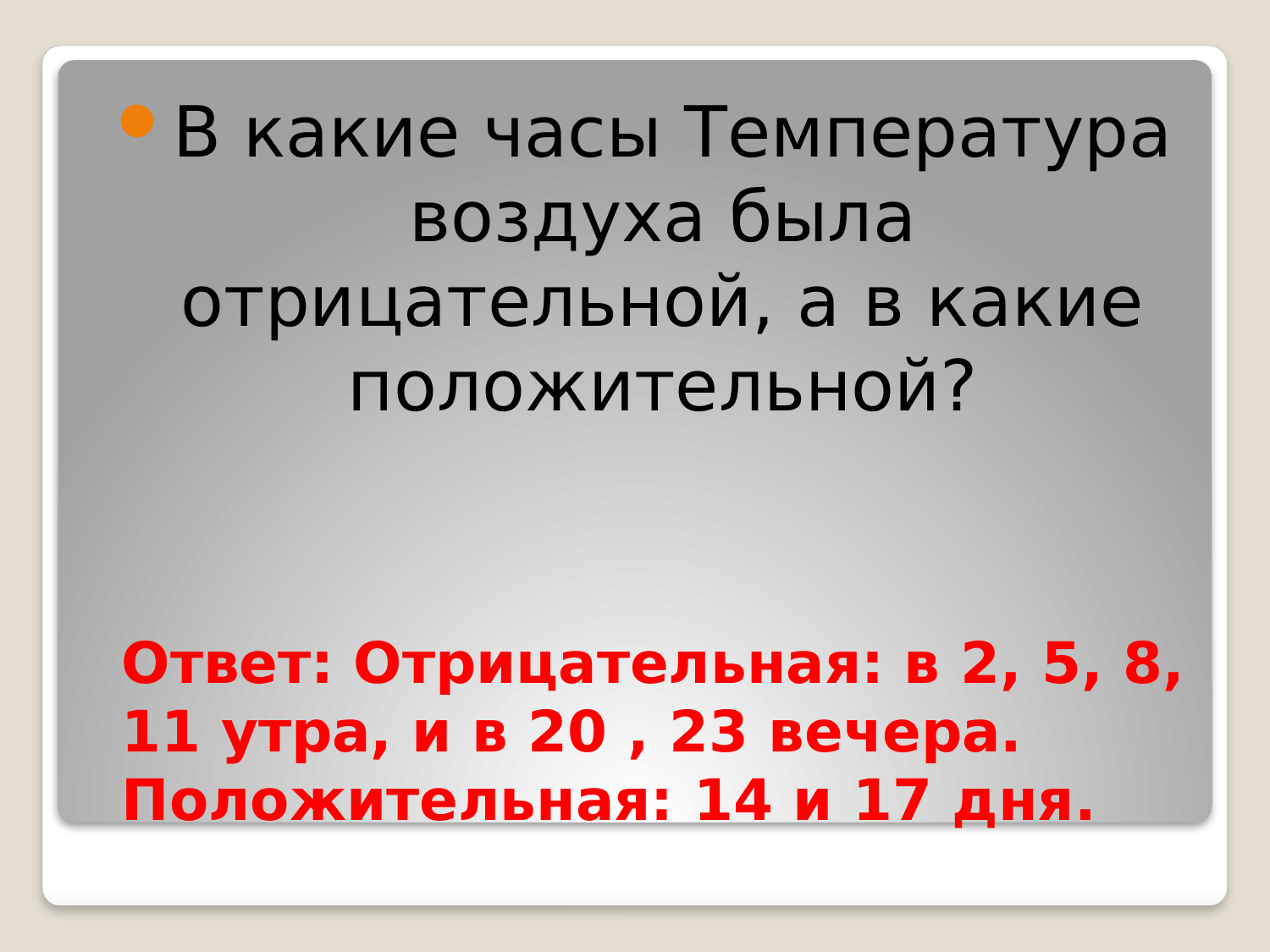

В какие часы Температура воздуха была отрицательной, а в какие положительной?

# Ответ: Отрицательная: в 2, 5, 8, 11 утра, и в 20 , 23 вечера. Положительная: 14 и 17 дня.